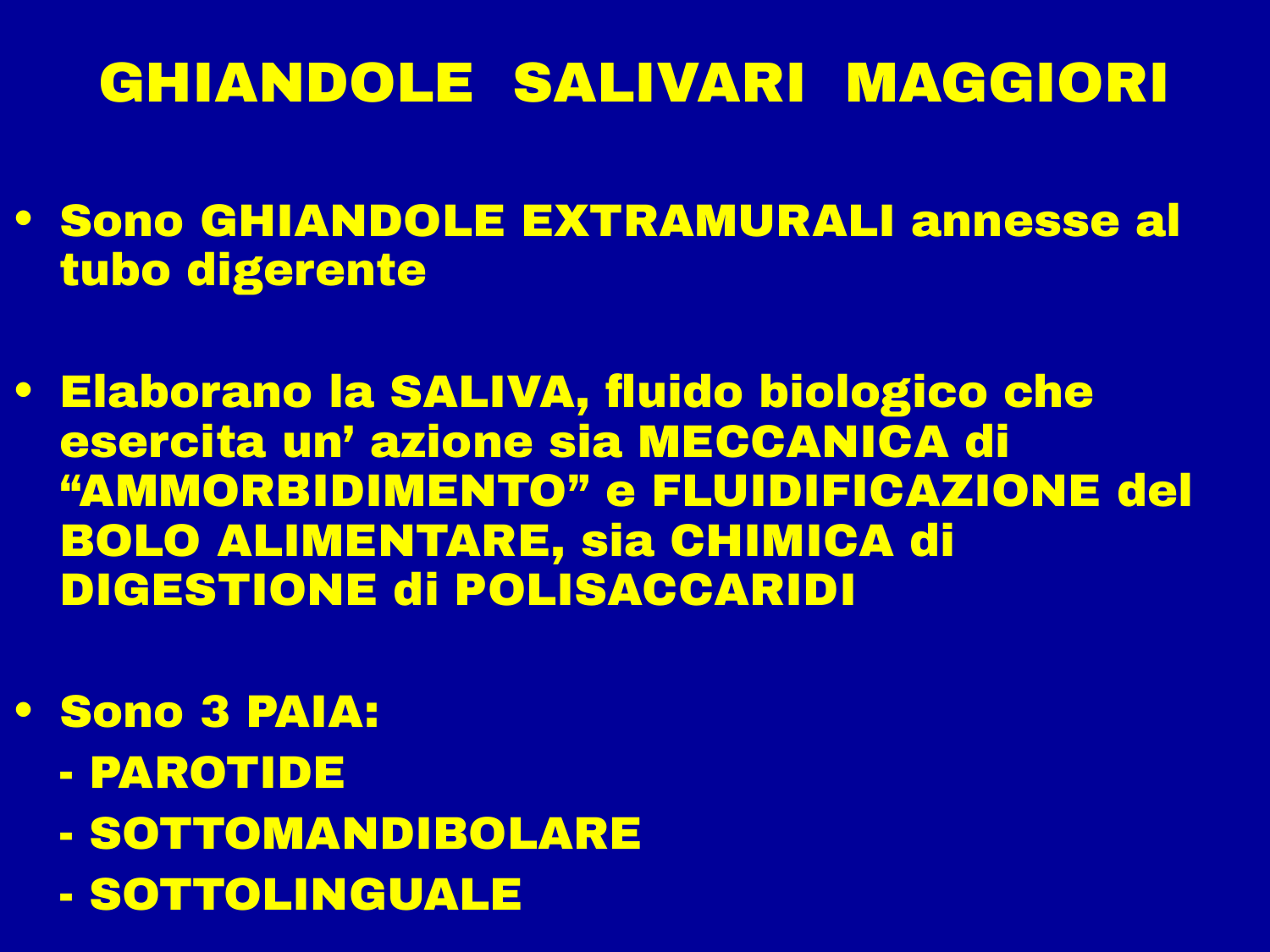

# GHIANDOLE  SALIVARI  MAGGIORI
Sono GHIANDOLE EXTRAMURALI annesse al tubo digerente

Elaborano la SALIVA, fluido biologico che esercita un’ azione sia MECCANICA di “AMMORBIDIMENTO” e FLUIDIFICAZIONE del BOLO ALIMENTARE, sia CHIMICA di DIGESTIONE di POLISACCARIDI

Sono 3 PAIA:
   - PAROTIDE
   - SOTTOMANDIBOLARE
   - SOTTOLINGUALE